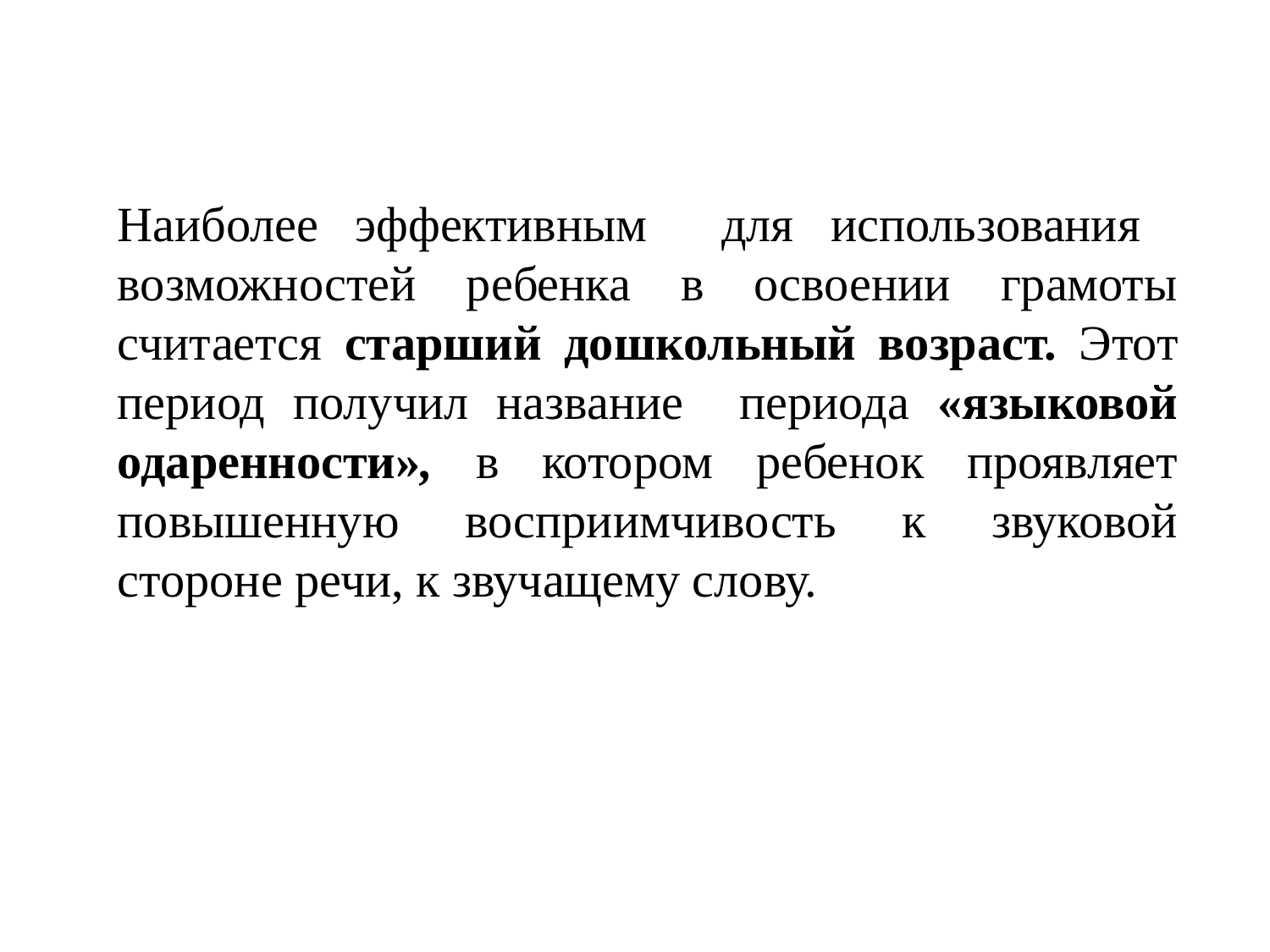

Наиболее эффективным  для использования  возможностей ребенка в освоении грамоты считается старший дошкольный возраст. Этот период получил название  периода «языковой одаренности», в котором ребенок проявляет повышенную восприимчивость к звуковой стороне речи, к звучащему слову.